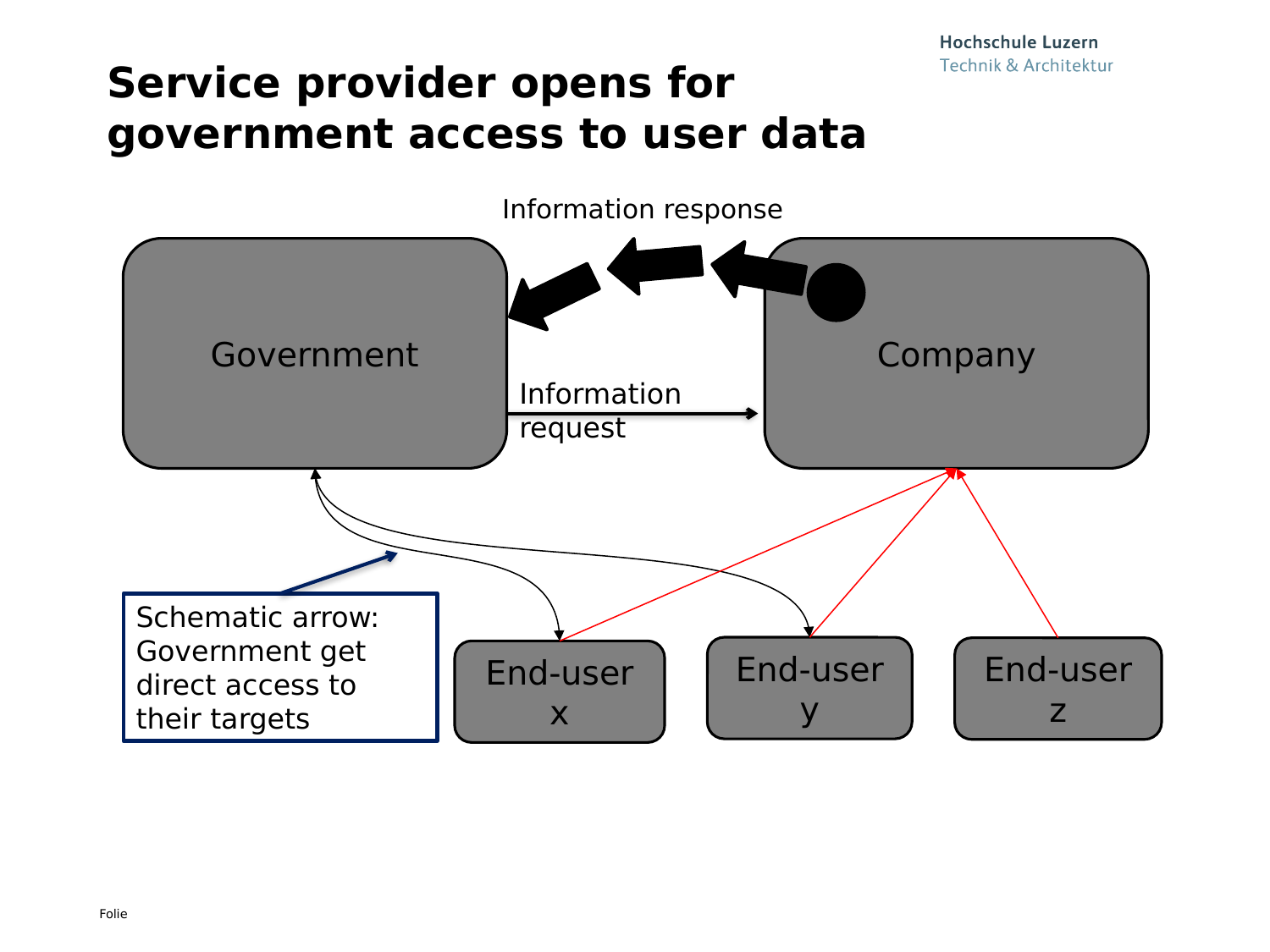

# Service provider opens for government access to user data
Information response

Government
Company

Information request
Schematic arrow:
Government get direct access to their targets
End-user y
End-user z
End-user x